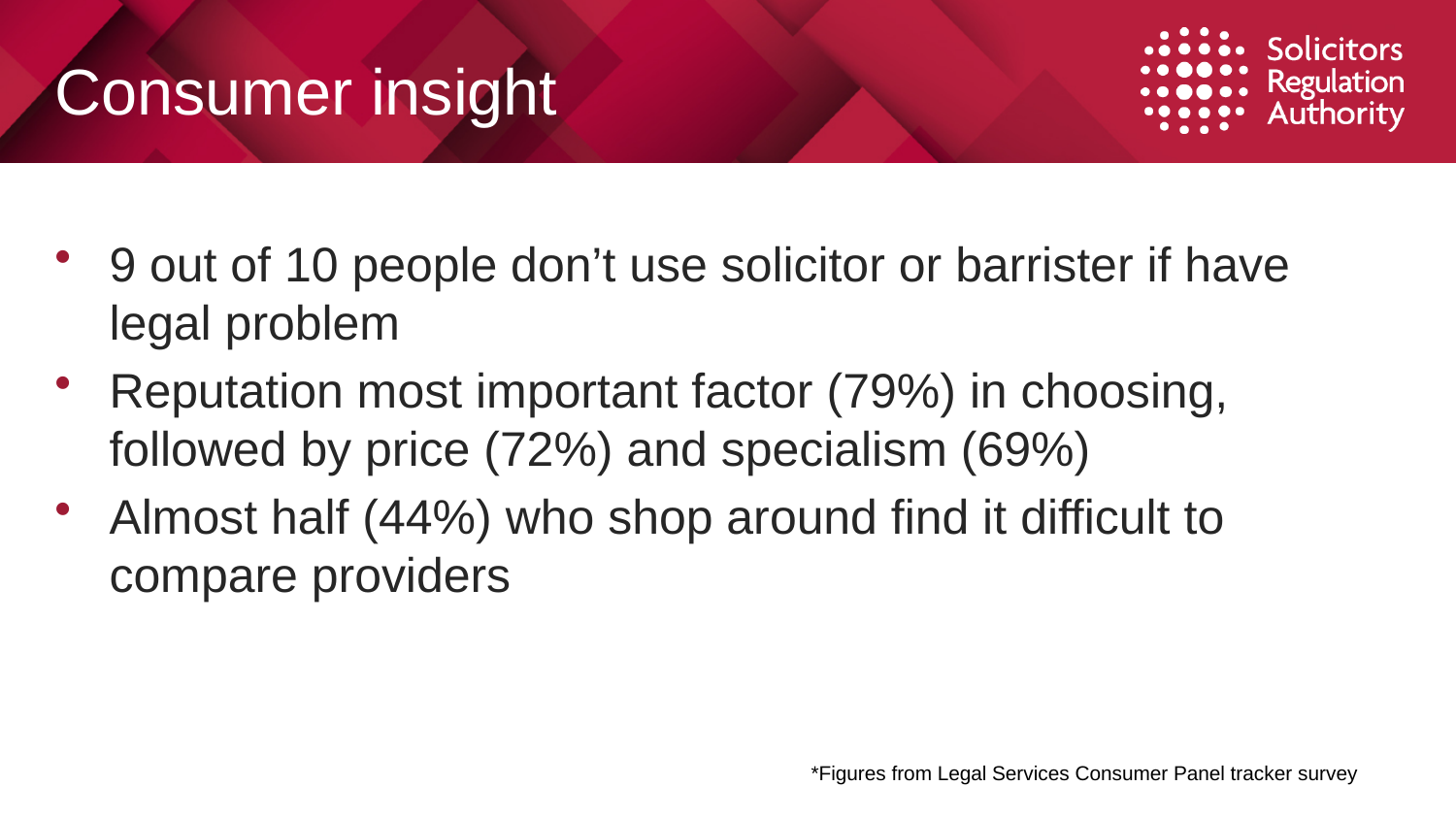

# Consumer insight
9 out of 10 people don’t use solicitor or barrister if have legal problem
Reputation most important factor (79%) in choosing, followed by price (72%) and specialism (69%)
Almost half (44%) who shop around find it difficult to compare providers
*Figures from Legal Services Consumer Panel tracker survey